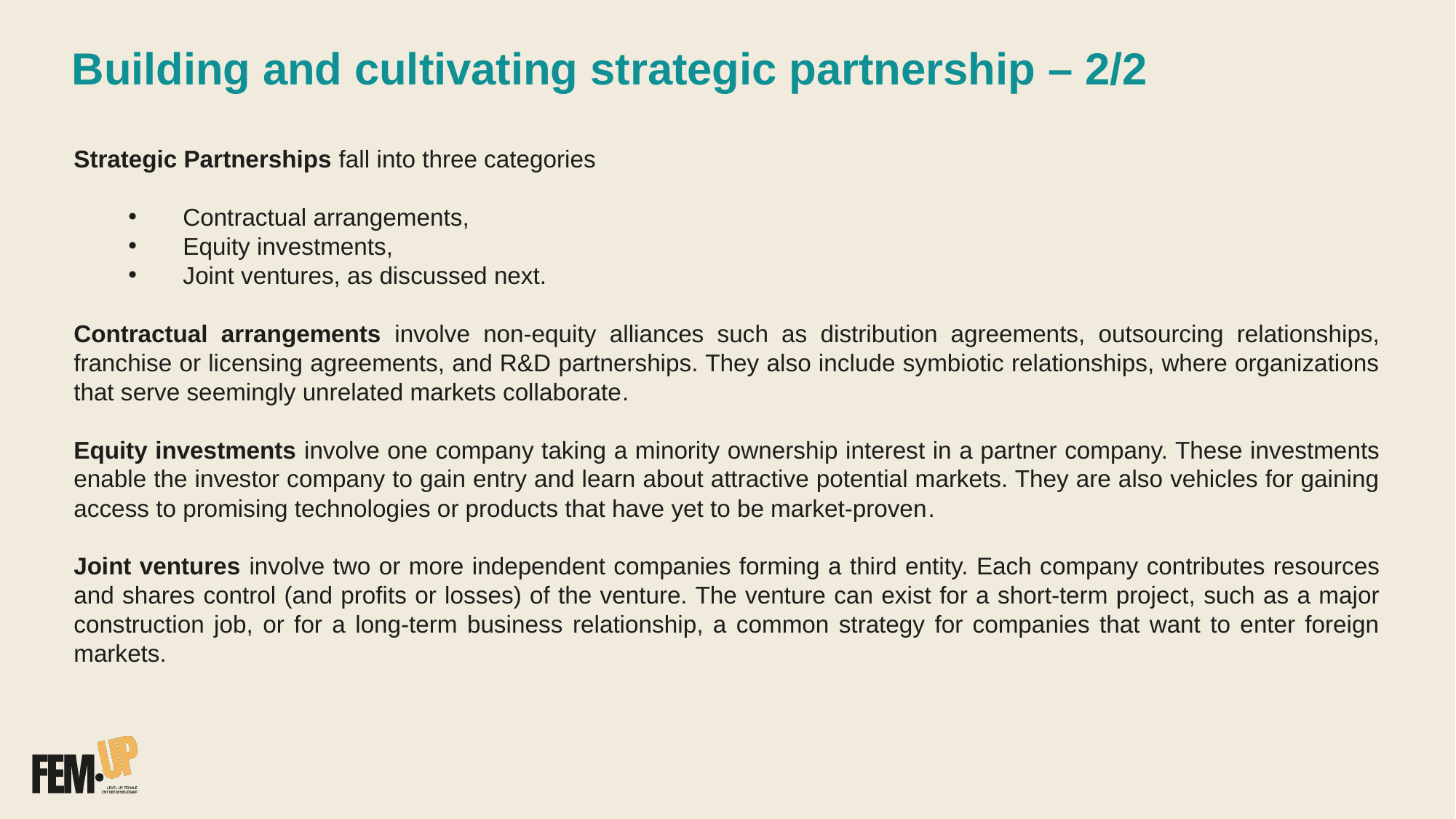

# Building and cultivating strategic partnership – 2/2

Strategic Partnerships fall into three categories

Contractual arrangements,
Equity investments,
Joint ventures, as discussed next.

Contractual arrangements involve non-equity alliances such as distribution agreements, outsourcing relationships, franchise or licensing agreements, and R&D partnerships. They also include symbiotic relationships, where organizations that serve seemingly unrelated markets collaborate.

Equity investments involve one company taking a minority ownership interest in a partner company. These investments enable the investor company to gain entry and learn about attractive potential markets. They are also vehicles for gaining access to promising technologies or products that have yet to be market-proven.

Joint ventures involve two or more independent companies forming a third entity. Each company contributes resources and shares control (and profits or losses) of the venture. The venture can exist for a short-term project, such as a major construction job, or for a long-term business relationship, a common strategy for companies that want to enter foreign markets.